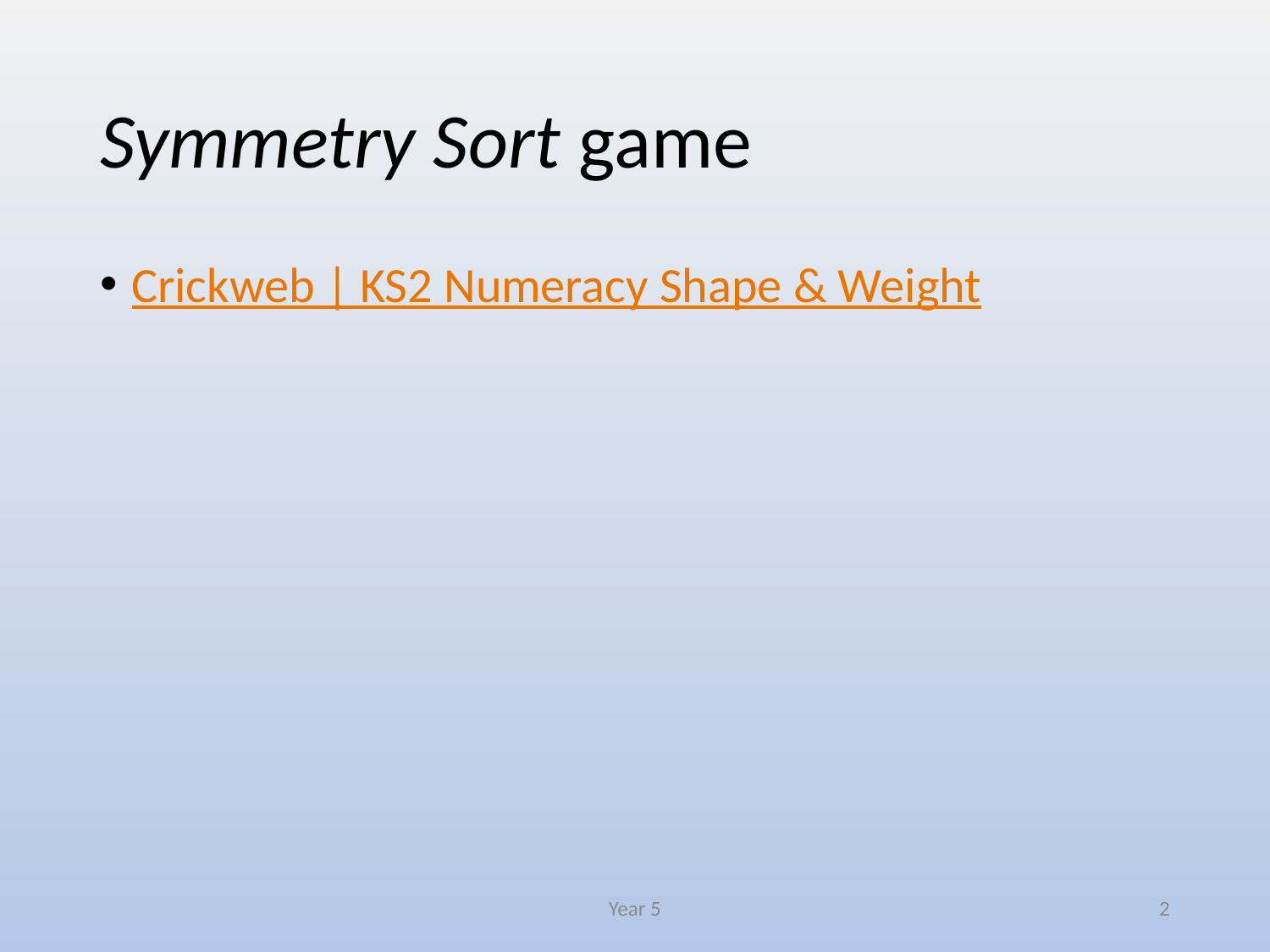

# Symmetry Sort game
Crickweb | KS2 Numeracy Shape & Weight
Year 5
2